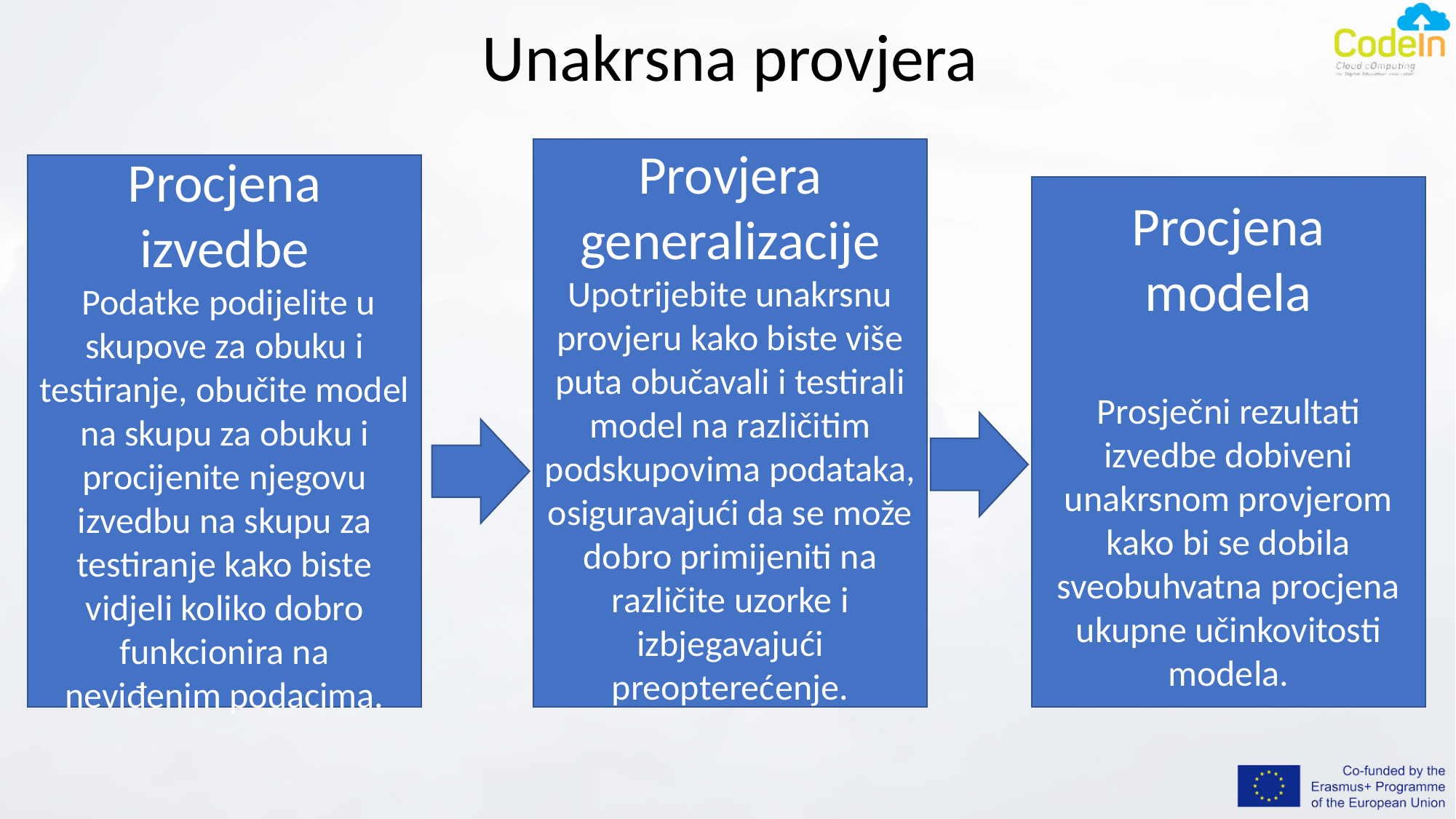

# Unakrsna provjera
Provjera generalizacije
Upotrijebite unakrsnu provjeru kako biste više puta obučavali i testirali model na različitim podskupovima podataka, osiguravajući da se može dobro primijeniti na različite uzorke i izbjegavajući preopterećenje.
Procjena izvedbe
 Podatke podijelite u skupove za obuku i testiranje, obučite model na skupu za obuku i procijenite njegovu izvedbu na skupu za testiranje kako biste vidjeli koliko dobro funkcionira na neviđenim podacima.
Procjena modela

Prosječni rezultati izvedbe dobiveni unakrsnom provjerom kako bi se dobila sveobuhvatna procjena ukupne učinkovitosti modela.